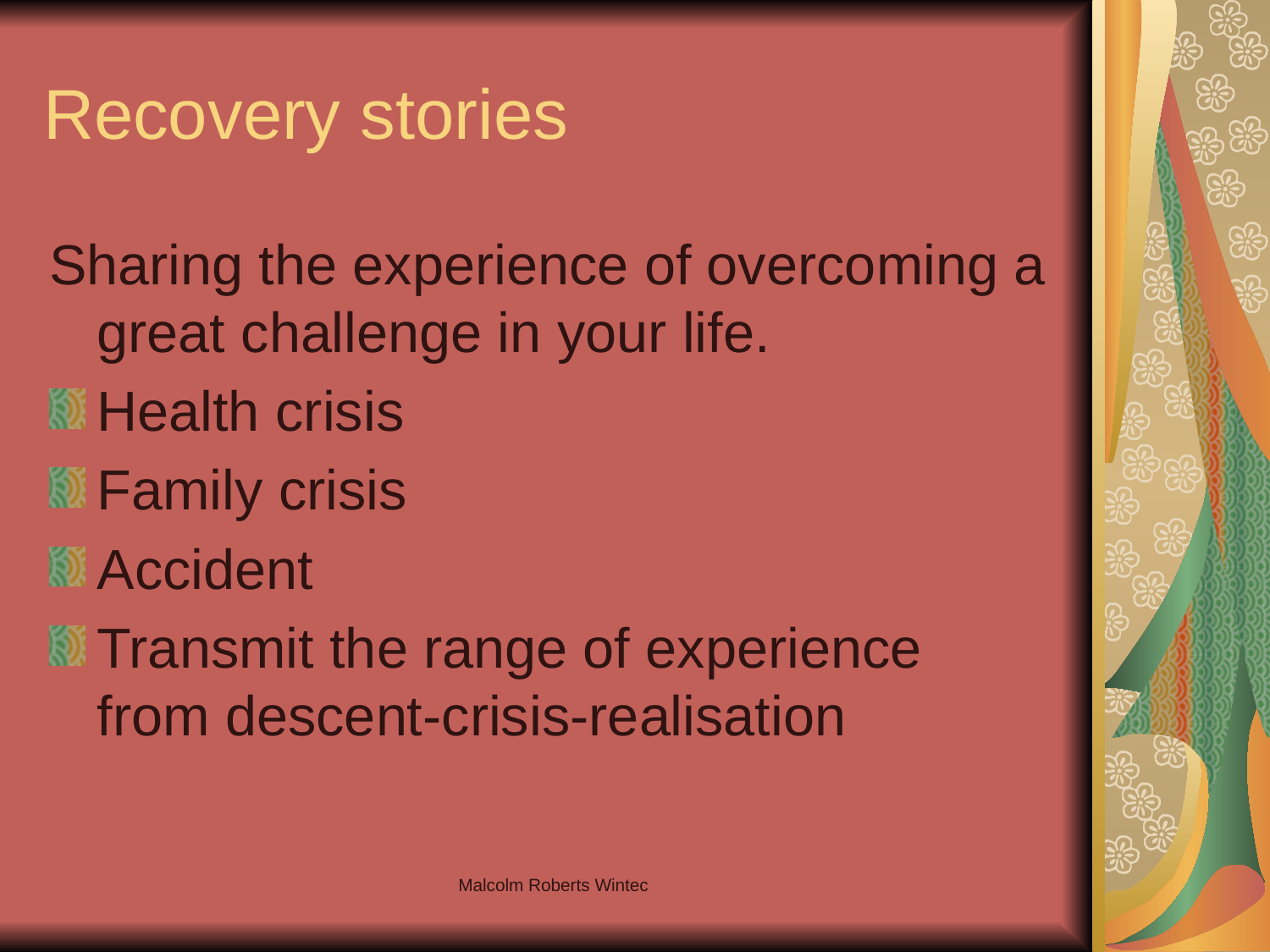

# Recovery stories
Sharing the experience of overcoming a great challenge in your life.
Health crisis
Family crisis
Accident
Transmit the range of experience from descent-crisis-realisation
Malcolm Roberts Wintec